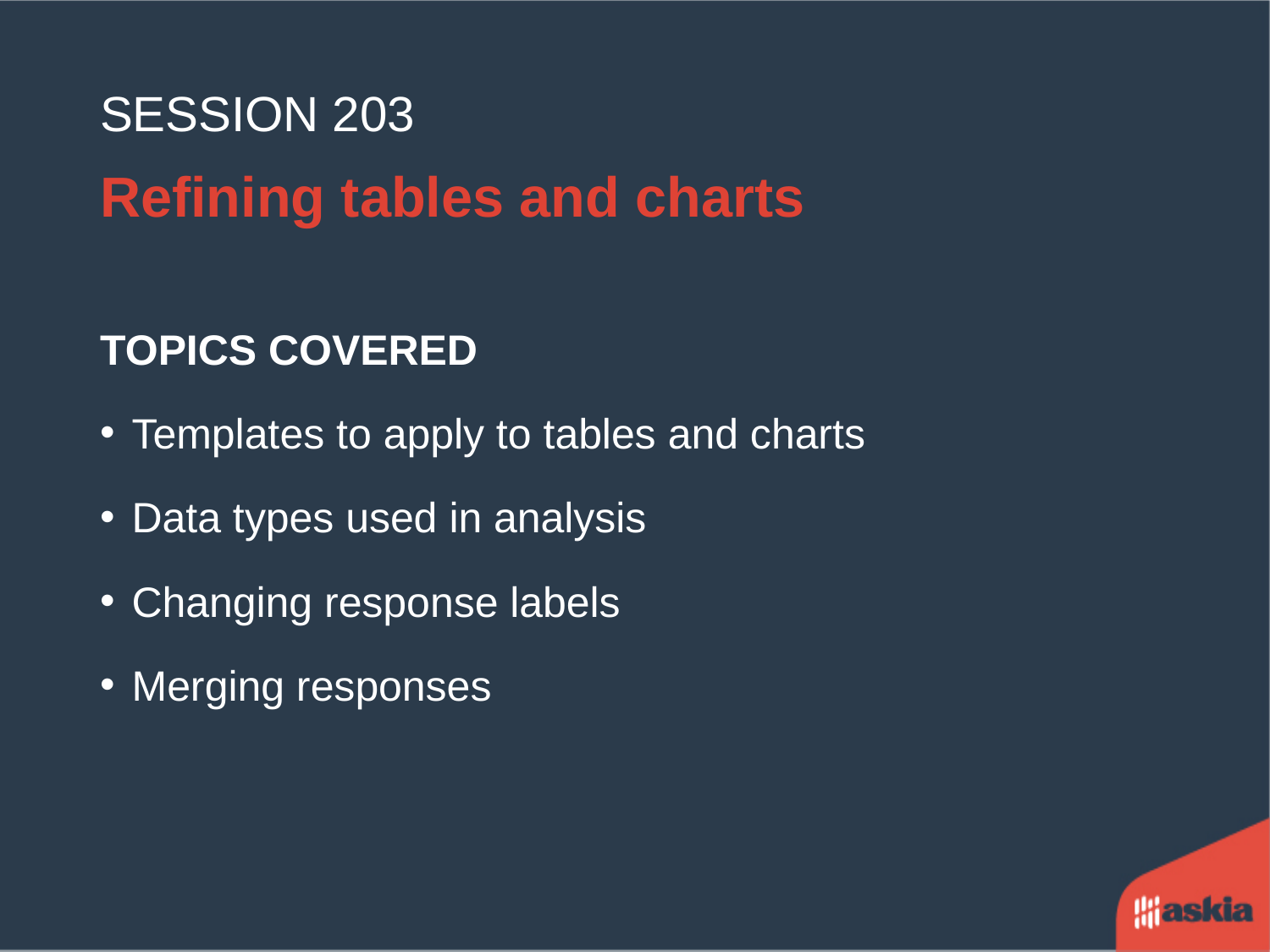

# Session 203
Refining tables and charts
TOPICS COVERED
Templates to apply to tables and charts
Data types used in analysis
Changing response labels
Merging responses